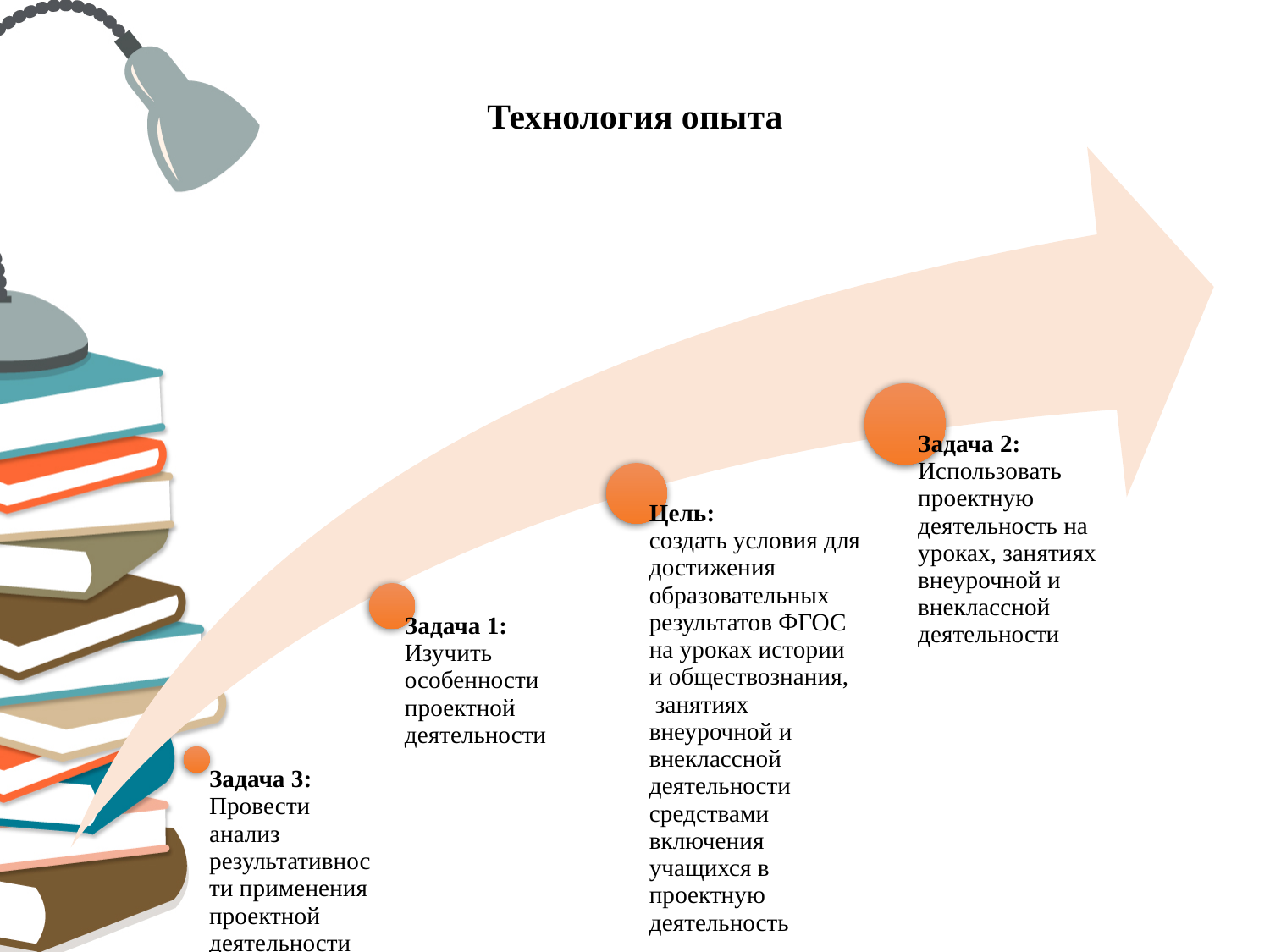

# Технология опыта
Задача 1:
Изучить особенности проектной деятельности
Цель:
создать условия для достижения образовательных результатов ФГОС на уроках истории и обществознания,    занятиях внеурочной и внеклассной деятельности средствами включения учащихся в проектную  деятельность
Задача 2: Использовать  проектную деятельность на уроках, занятиях внеурочной и внеклассной деятельности